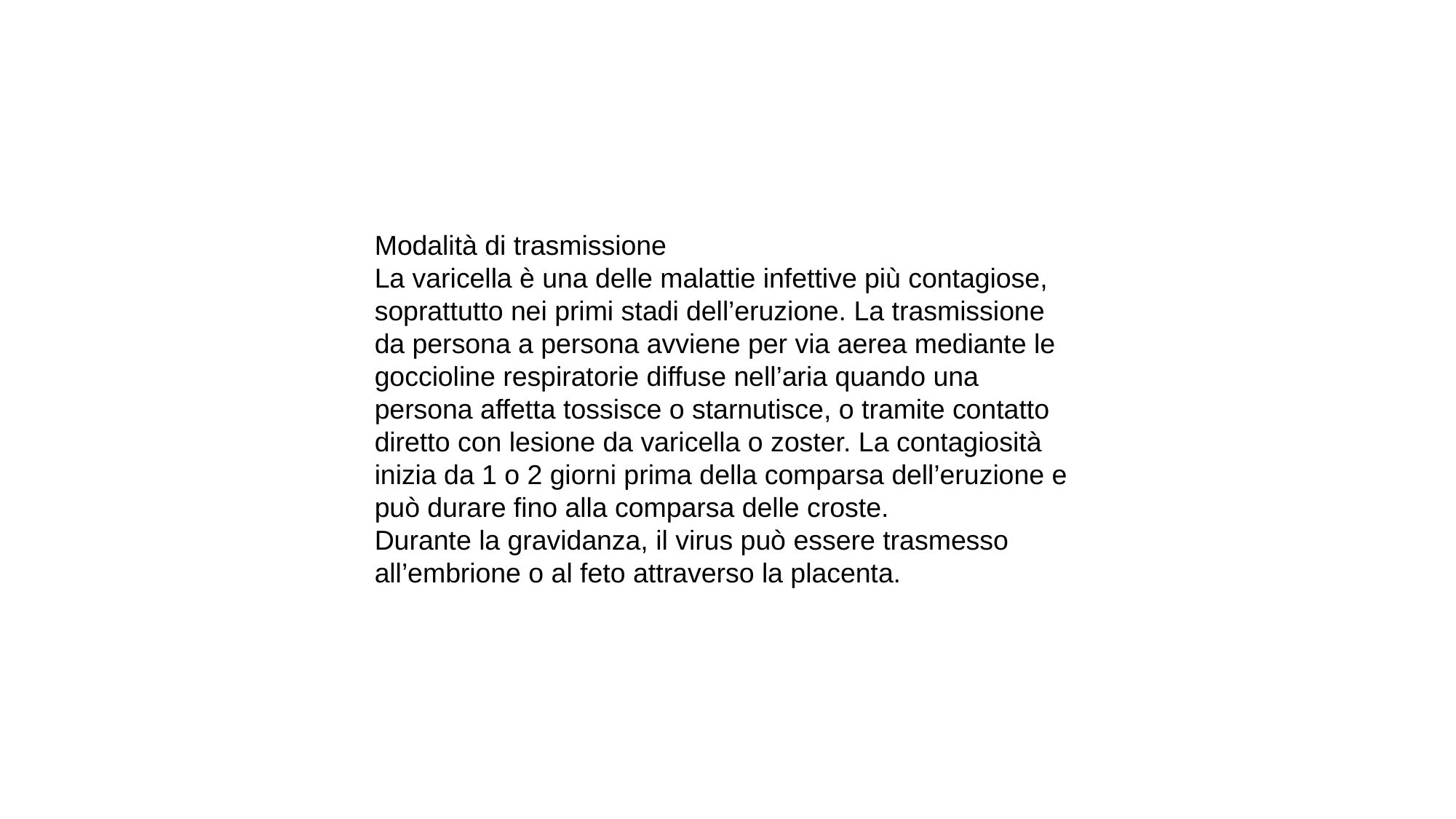

Modalità di trasmissione
La varicella è una delle malattie infettive più contagiose, soprattutto nei primi stadi dell’eruzione. La trasmissione da persona a persona avviene per via aerea mediante le goccioline respiratorie diffuse nell’aria quando una persona affetta tossisce o starnutisce, o tramite contatto diretto con lesione da varicella o zoster. La contagiosità inizia da 1 o 2 giorni prima della comparsa dell’eruzione e può durare fino alla comparsa delle croste.
Durante la gravidanza, il virus può essere trasmesso all’embrione o al feto attraverso la placenta.